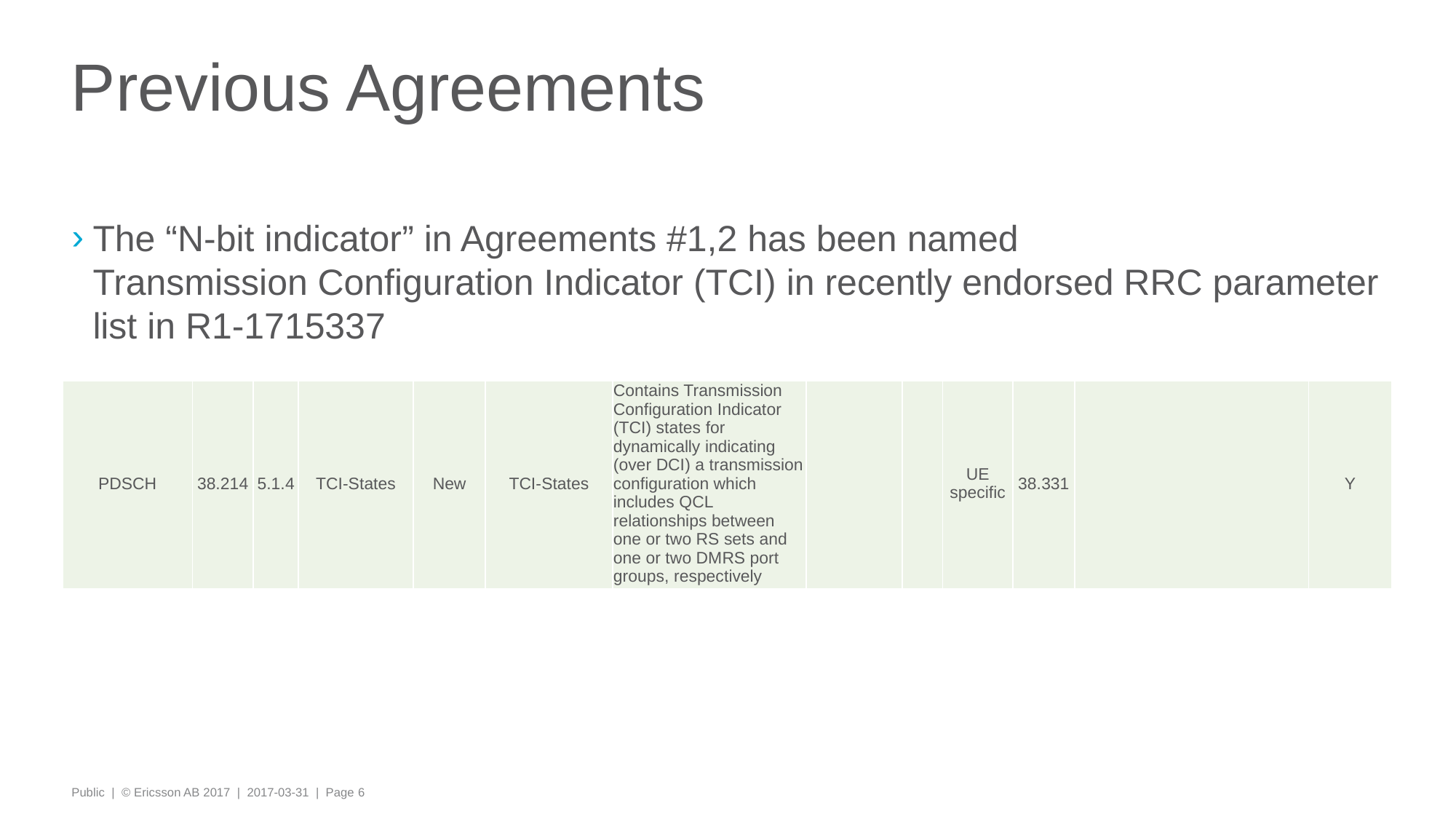

# Previous Agreements
The “N-bit indicator” in Agreements #1,2 has been named
Transmission Configuration Indicator (TCI) in recently endorsed RRC parameter list in R1-1715337

| PDSCH | 38.214 | 5.1.4 | TCI-States | New | TCI-States | Contains Transmission Configuration Indicator (TCI) states for dynamically indicating (over DCI) a transmission configuration which includes QCL relationships between one or two RS sets and one or two DMRS port groups, respectively |  |  | UE specific | 38.331 |  | Y |
| --- | --- | --- | --- | --- | --- | --- | --- | --- | --- | --- | --- | --- |